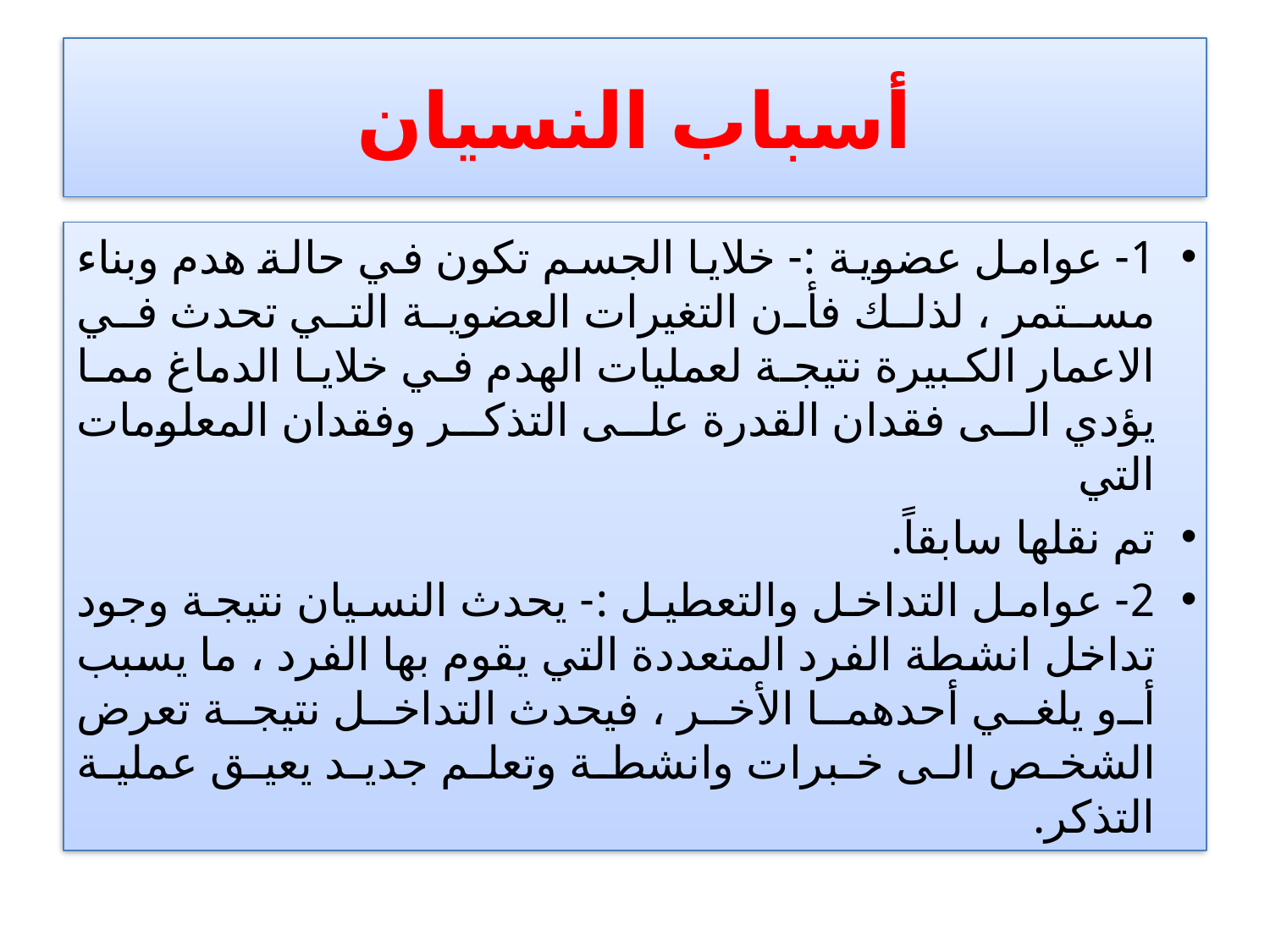

# أسباب النسيان
1- عوامل عضوية :- خلايا الجسم تكون في حالة هدم وبناء مستمر ، لذلك فأن التغيرات العضوية التي تحدث في الاعمار الكبيرة نتيجة لعمليات الهدم في خلايا الدماغ مما يؤدي الى فقدان القدرة على التذكر وفقدان المعلومات التي
تم نقلها سابقاً.
2- عوامل التداخل والتعطيل :- يحدث النسيان نتيجة وجود تداخل انشطة الفرد المتعددة التي يقوم بها الفرد ، ما يسبب أو يلغي أحدهما الأخر ، فيحدث التداخل نتيجة تعرض الشخص الى خبرات وانشطة وتعلم جديد يعيق عملية التذكر.